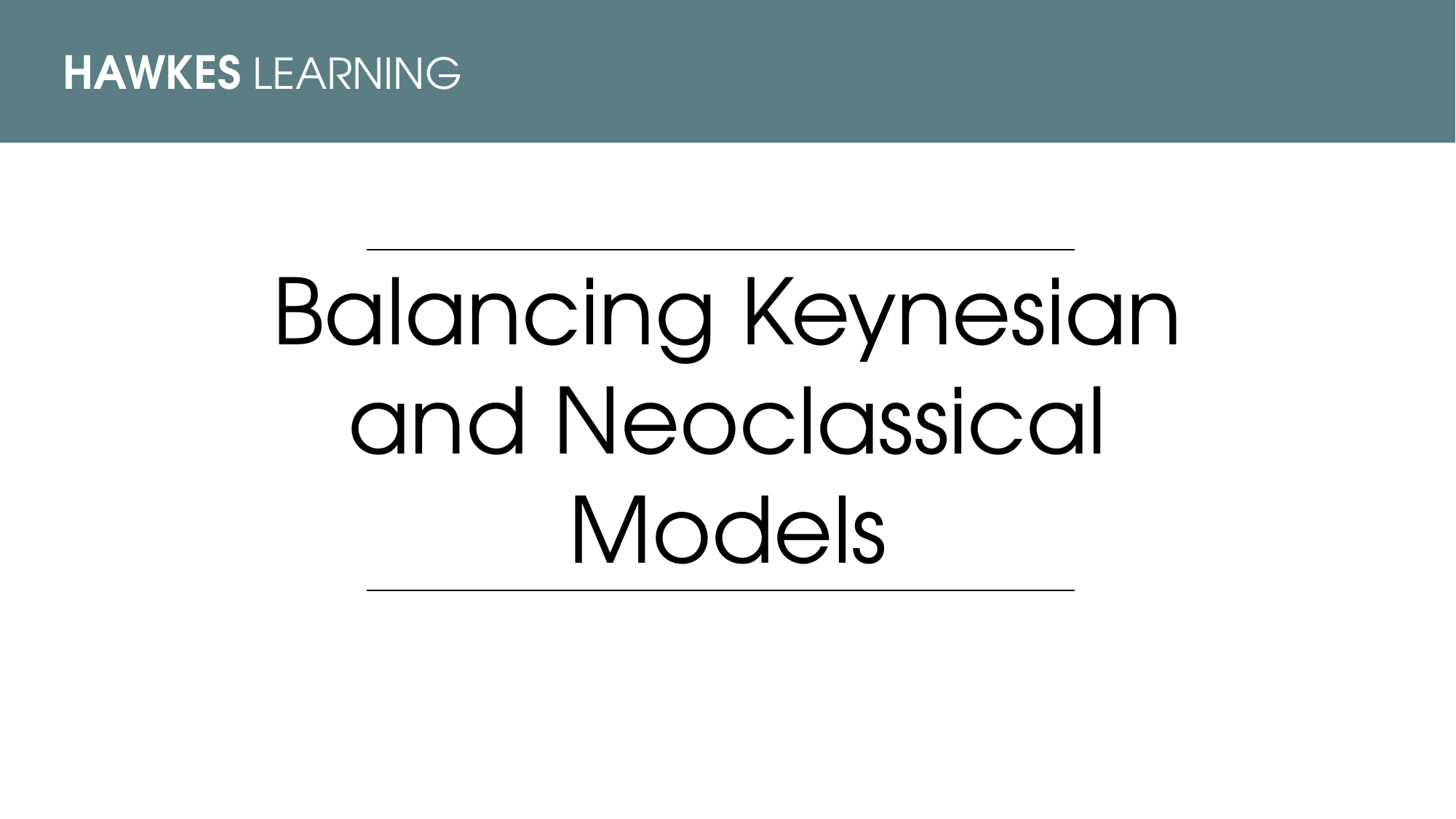

HAWKES LEARNING
Balancing Keynesian and Neoclassical Models